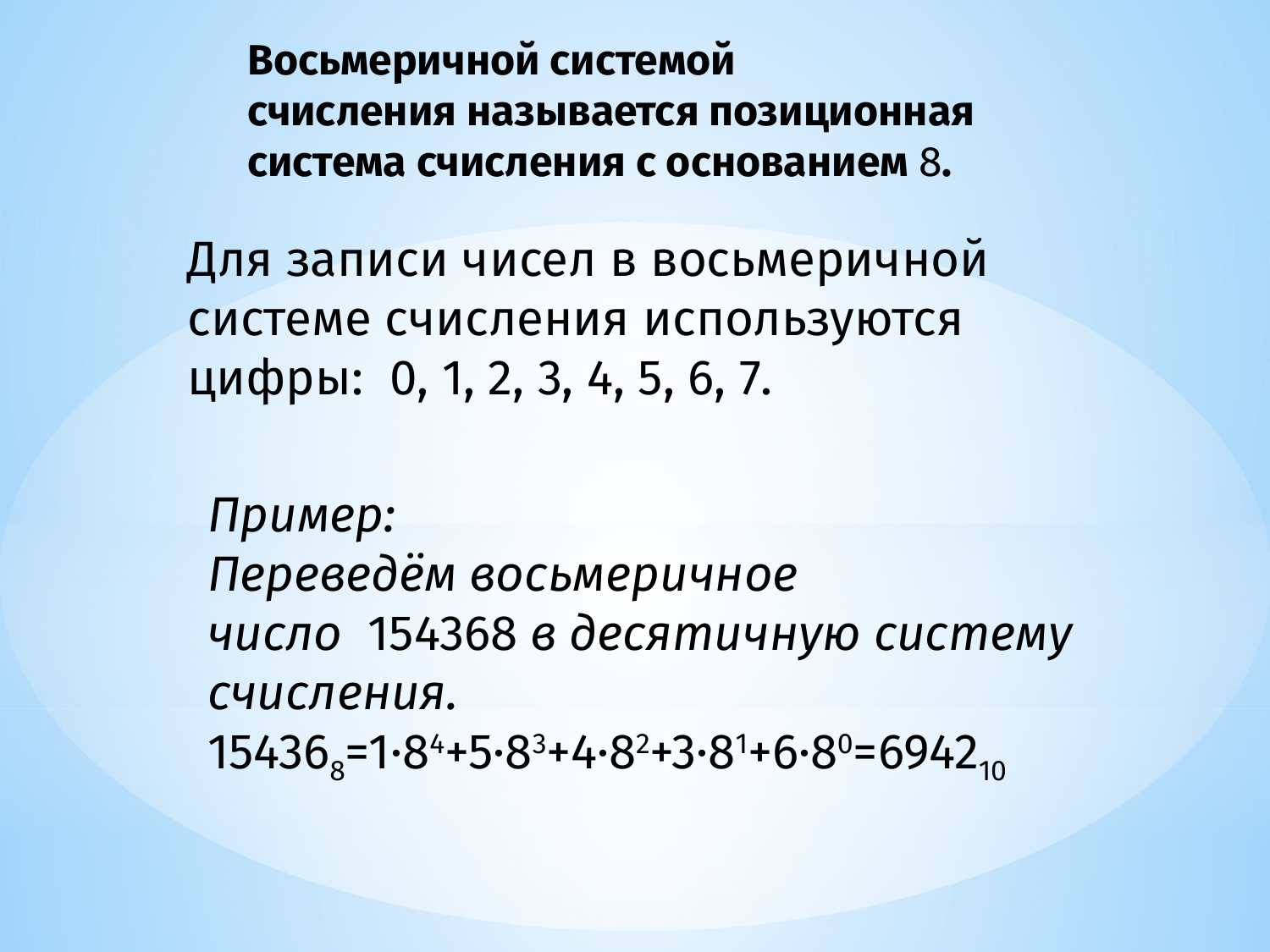

Восьмеричной системой счисления называется позиционная система счисления с основанием 8.
Для записи чисел в восьмеричной системе счисления используются цифры:  0, 1, 2, 3, 4, 5, 6, 7.
Пример:
Переведём восьмеричное число  154368 в десятичную систему счисления.
154368=1⋅84+5⋅83+4⋅82+3⋅81+6⋅80=694210